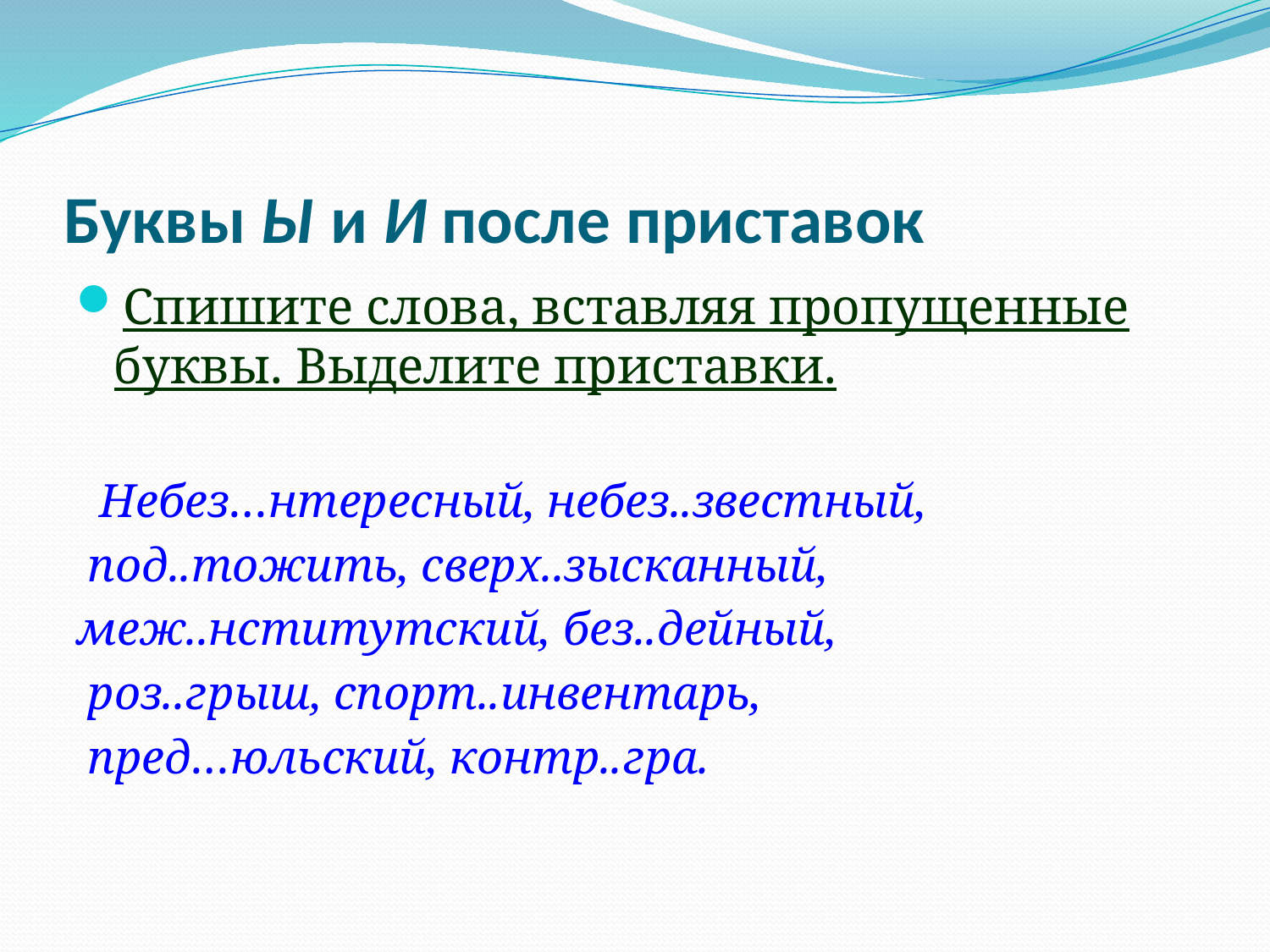

# Буквы Ы и И после приставок
Спишите слова, вставляя пропущенные буквы. Выделите приставки.

  Небез…нтересный, небез..звестный,
 под..тожить, сверх..зысканный,
меж..нститутский, без..дейный,
 роз..грыш, спорт..инвентарь,
 пред…юльский, контр..гра.